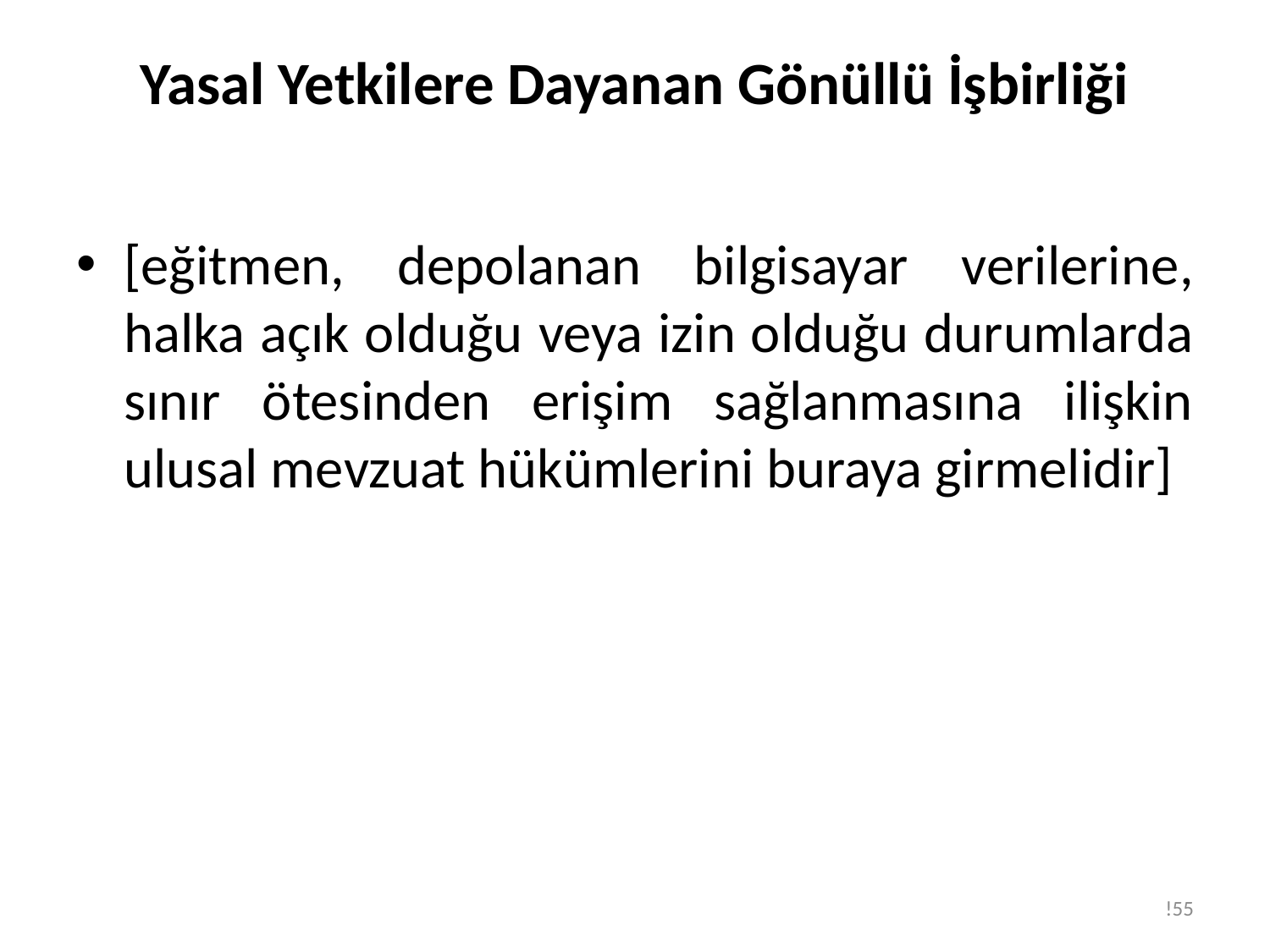

# Yasal Yetkilere Dayanan Gönüllü İşbirliği
[eğitmen, depolanan bilgisayar verilerine, halka açık olduğu veya izin olduğu durumlarda sınır ötesinden erişim sağlanmasına ilişkin ulusal mevzuat hükümlerini buraya girmelidir]
!55